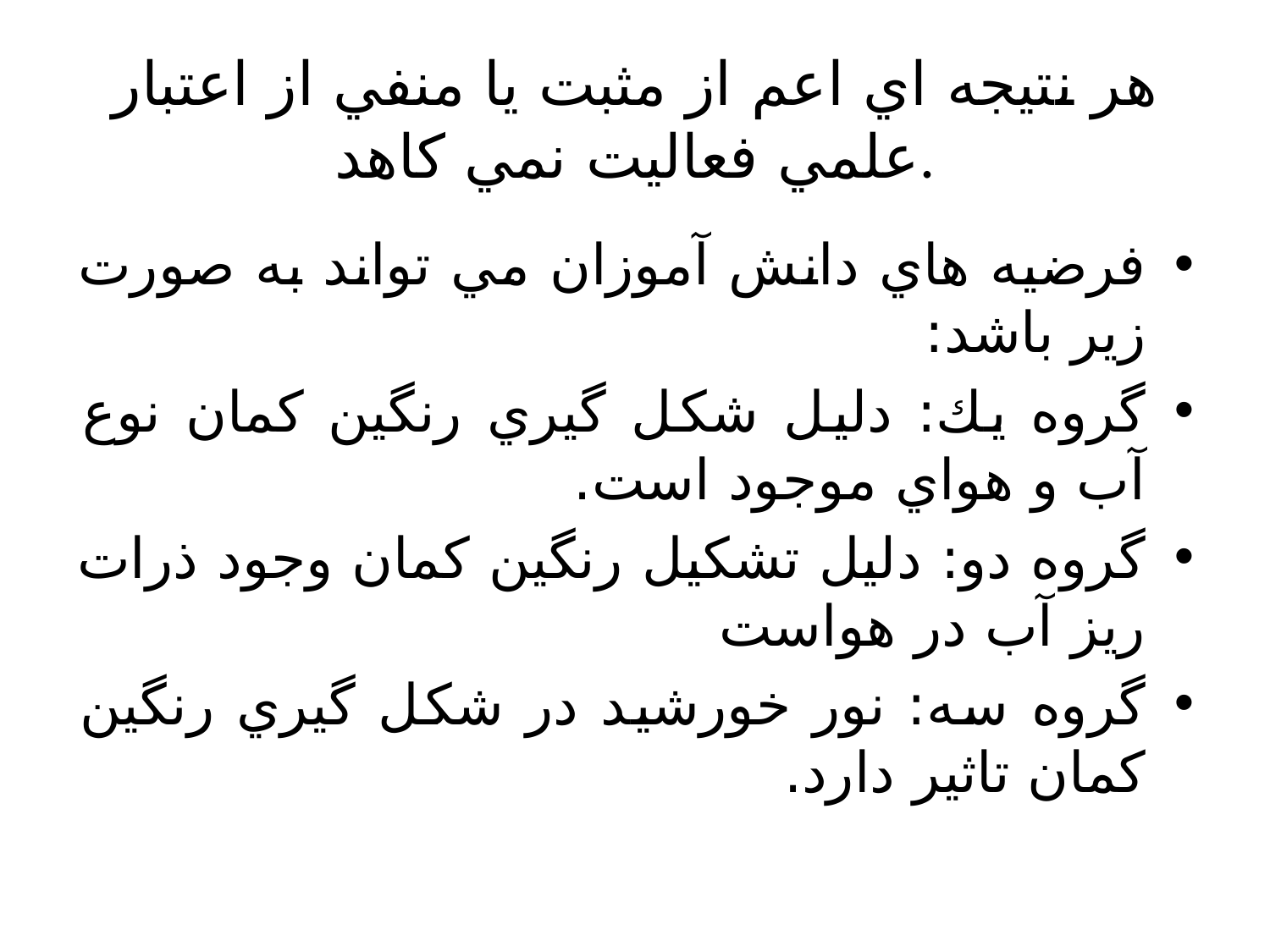

# هر نتيجه اي اعم از مثبت يا منفي از اعتبار علمي فعاليت نمي كاهد.
فرضيه هاي دانش آموزان مي تواند به صورت زير باشد:
گروه يك: دليل شكل گيري رنگين كمان نوع آب و هواي موجود است.
گروه دو: دليل تشكيل رنگين كمان وجود ذرات ريز آب در هواست
گروه سه: نور خورشيد در شكل گيري رنگين كمان تاثير دارد.